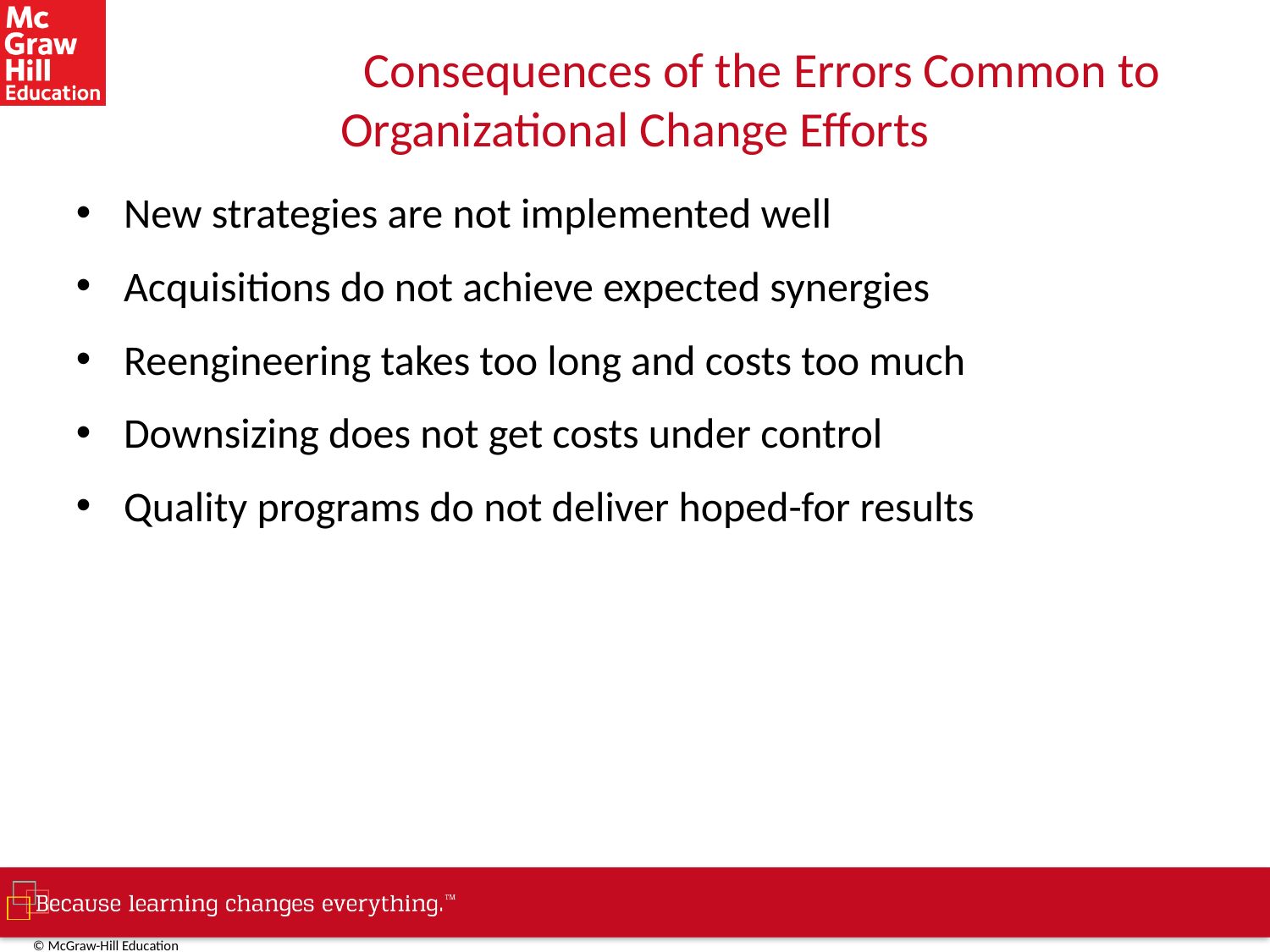

# Consequences of the Errors Common to Organizational Change Efforts
New strategies are not implemented well
Acquisitions do not achieve expected synergies
Reengineering takes too long and costs too much
Downsizing does not get costs under control
Quality programs do not deliver hoped-for results